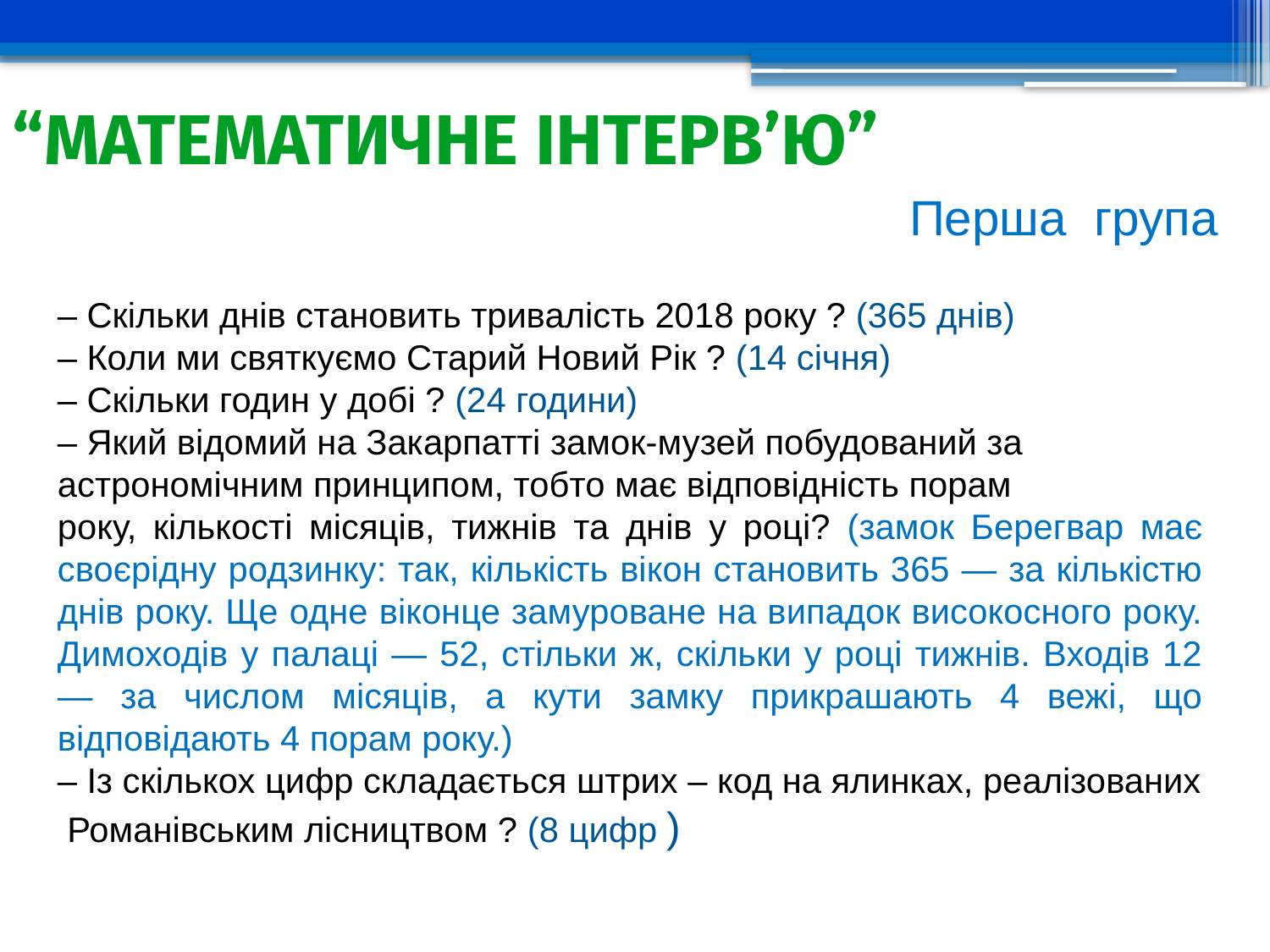

# “Математичне інтерв’ю”
Перша  група
– Скільки днів становить тривалість 2018 року ? (365 днів)
– Коли ми святкуємо Старий Новий Рік ? (14 січня)
– Скільки годин у добі ? (24 години)
– Який відомий на Закарпатті замок-музей побудований за астрономічним принципом, тобто має відповідність порам
року, кількості місяців, тижнів та днів у році? (замок Берегвар має своєрідну родзинку: так, кількість вікон становить 365 — за кількістю днів року. Ще одне віконце замуроване на випадок високосного року. Димоходів у палаці — 52, стільки ж, скільки у році тижнів. Входів 12 — за числом місяців, а кути замку прикрашають 4 вежі, що відповідають 4 порам року.)
– Із скількох цифр складається штрих – код на ялинках, реалізованих  Романівським лісництвом ? (8 цифр )